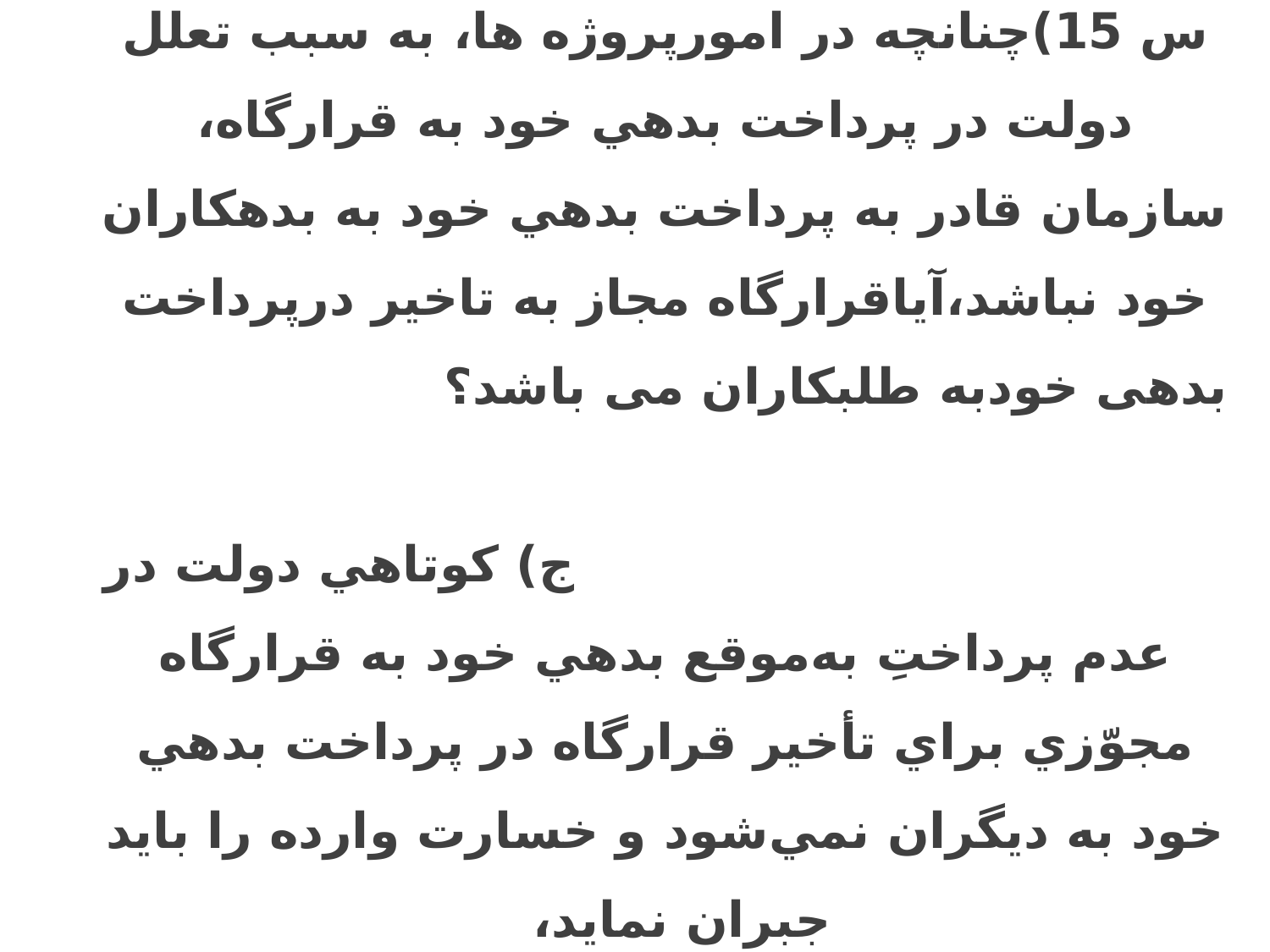

س 15)چنانچه در امورپروژه ها، به سبب تعلل دولت در پرداخت بدهي خود به قرارگاه، سازمان قادر به پرداخت بدهي خود به بدهکاران خود نباشد،آیاقرارگاه مجاز به تاخیر درپرداخت بدهی خودبه طلبکاران می باشد؟                                                                                                                              ج) كوتاهي دولت در عدم پرداختِ به‌موقع بدهي خود به قرارگاه مجوّزي براي تأخير قرارگاه در پرداخت بدهي خود به ديگران نمي‌شود و خسارت وارده را بايد جبران نمايد،